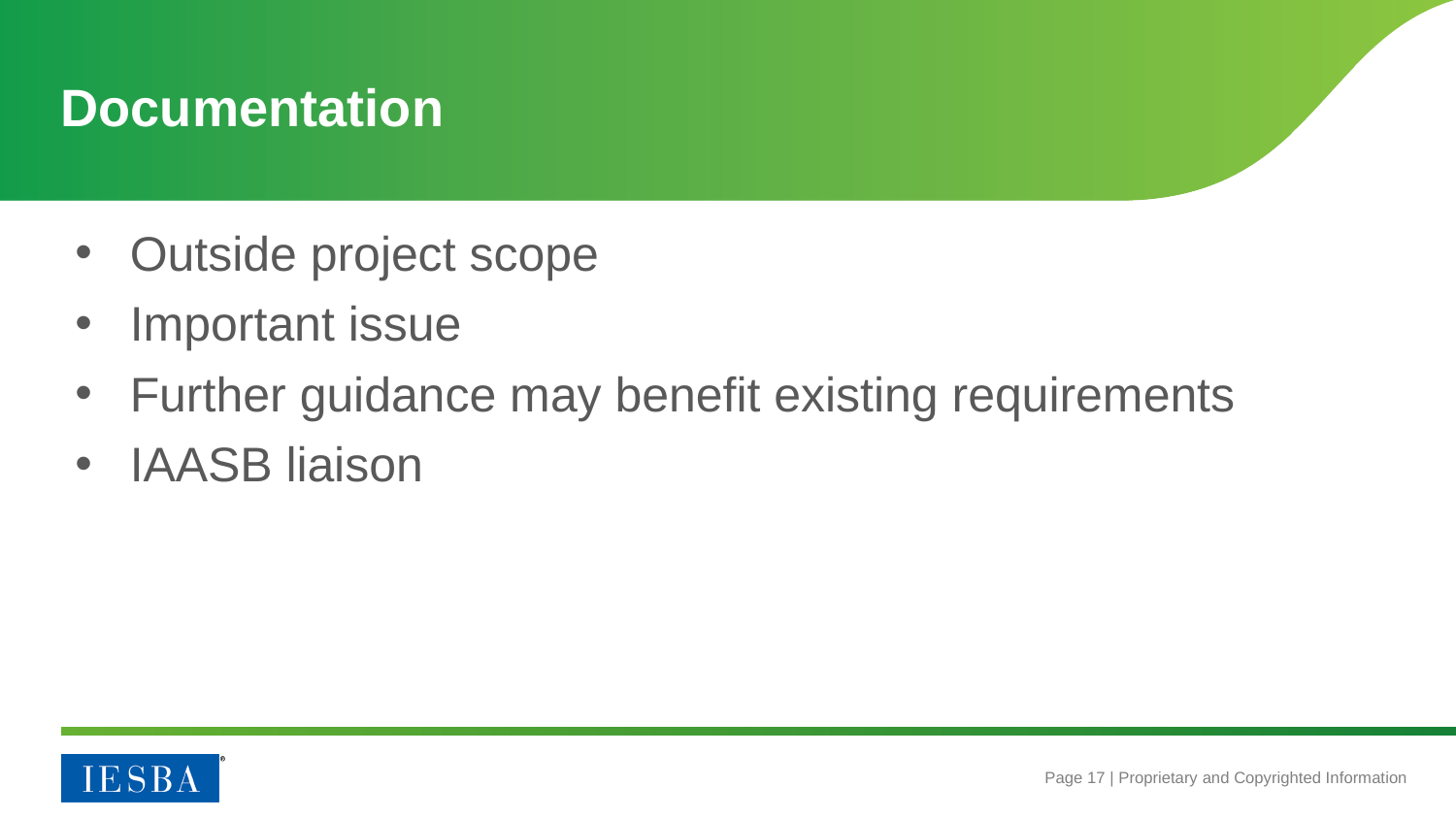

# Documentation
Outside project scope
Important issue
Further guidance may benefit existing requirements
IAASB liaison